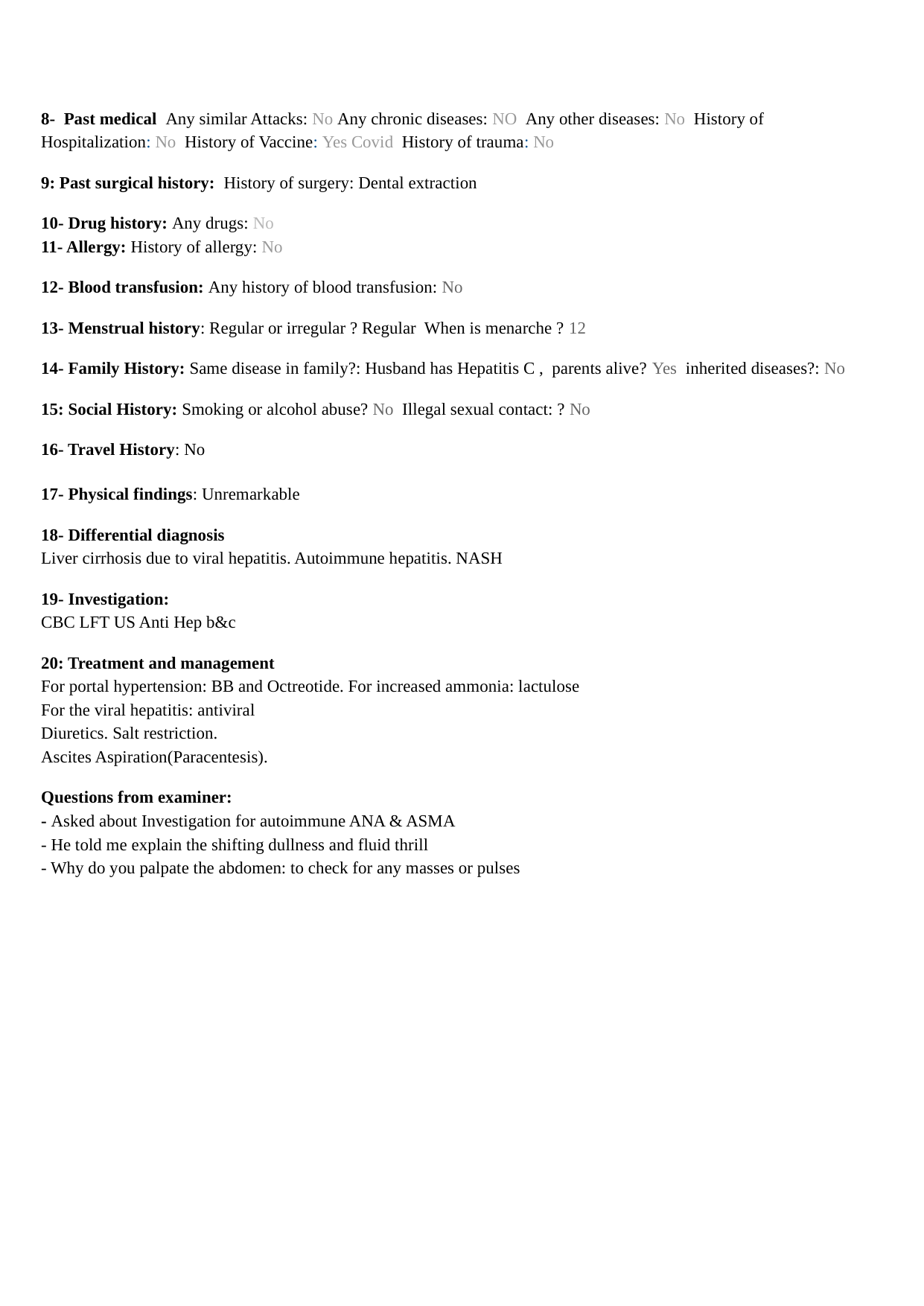

8-  Past medical  Any similar Attacks: No Any chronic diseases: NO  Any other diseases: No  History of Hospitalization: No  History of Vaccine: Yes Covid  History of trauma: No

9: Past surgical history:  History of surgery: Dental extraction

10- Drug history: Any drugs: No
11- Allergy: History of allergy: No

12- Blood transfusion: Any history of blood transfusion: No

13- Menstrual history: Regular or irregular ? Regular  When is menarche ? 12

14- Family History: Same disease in family?: Husband has Hepatitis C ,  parents alive? Yes  inherited diseases?: No

15: Social History: Smoking or alcohol abuse? No  Illegal sexual contact: ? No

16- Travel History: No

17- Physical findings: Unremarkable

18- Differential diagnosis
Liver cirrhosis due to viral hepatitis. Autoimmune hepatitis. NASH

19- Investigation:
CBC LFT US Anti Hep b&c

20: Treatment and management
For portal hypertension: BB and Octreotide. For increased ammonia: lactulose
For the viral hepatitis: antiviral
Diuretics. Salt restriction.
Ascites Aspiration(Paracentesis).

Questions from examiner:
- Asked about Investigation for autoimmune ANA & ASMA
- He told me explain the shifting dullness and fluid thrill
- Why do you palpate the abdomen: to check for any masses or pulses